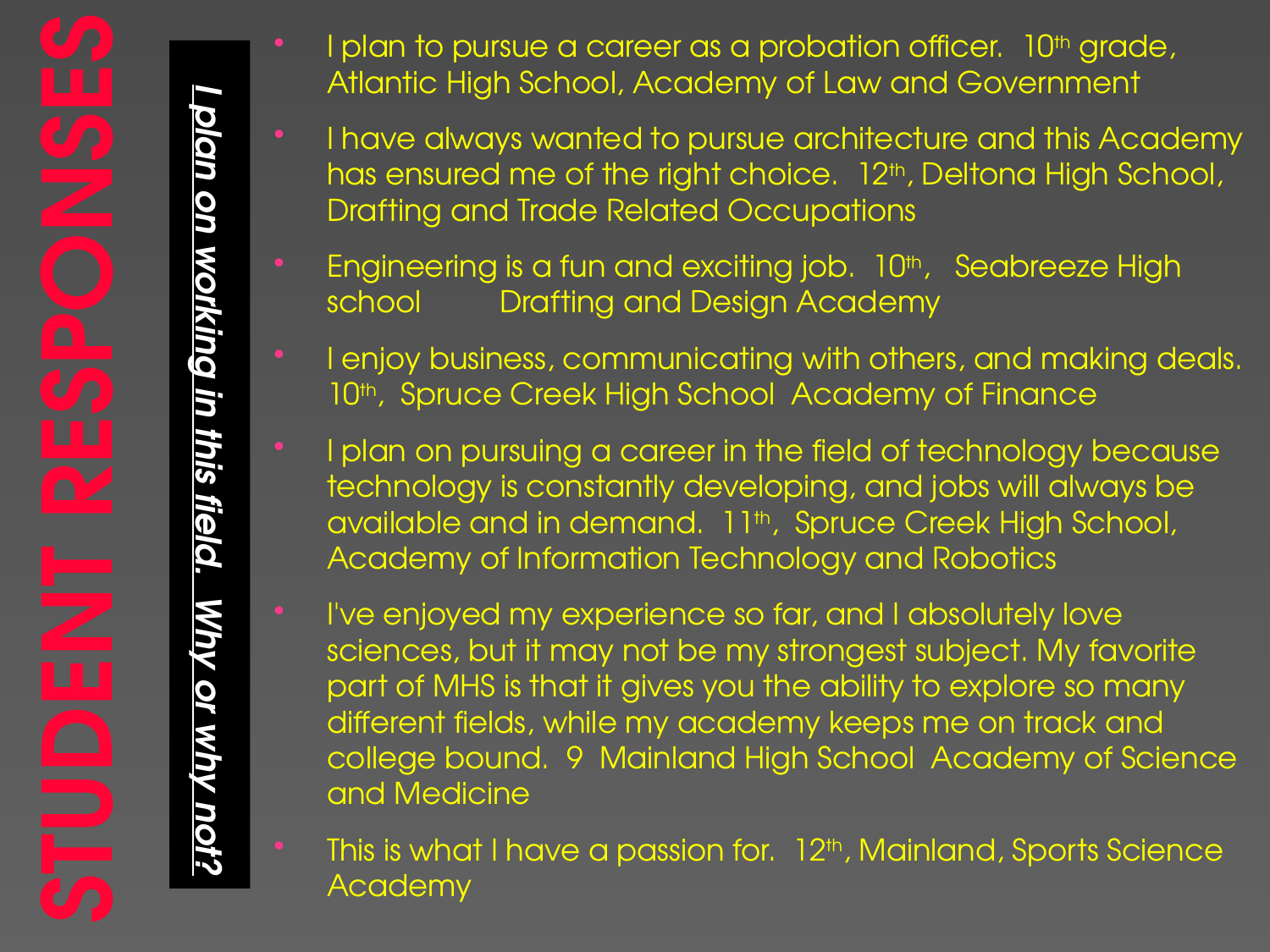

I plan to pursue a career as a probation officer.  10th grade,   Atlantic High School, Academy of Law and Government
I have always wanted to pursue architecture and this Academy has ensured me of the right choice.  12th, Deltona High School, Drafting and Trade Related Occupations
Engineering is a fun and exciting job.  10th,   Seabreeze High school	Drafting and Design Academy
I enjoy business, communicating with others, and making deals.  10th,  Spruce Creek High School  Academy of Finance
I plan on pursuing a career in the field of technology because technology is constantly developing, and jobs will always be available and in demand.  11th,  Spruce Creek High School,  Academy of Information Technology and Robotics
I've enjoyed my experience so far, and I absolutely love sciences, but it may not be my strongest subject. My favorite part of MHS is that it gives you the ability to explore so many different fields, while my academy keeps me on track and college bound.  9  Mainland High School  Academy of Science and Medicine
This is what I have a passion for.  12th, Mainland, Sports Science Academy

I plan on working in this field.  Why or why not?
STUDENT RESPONSES